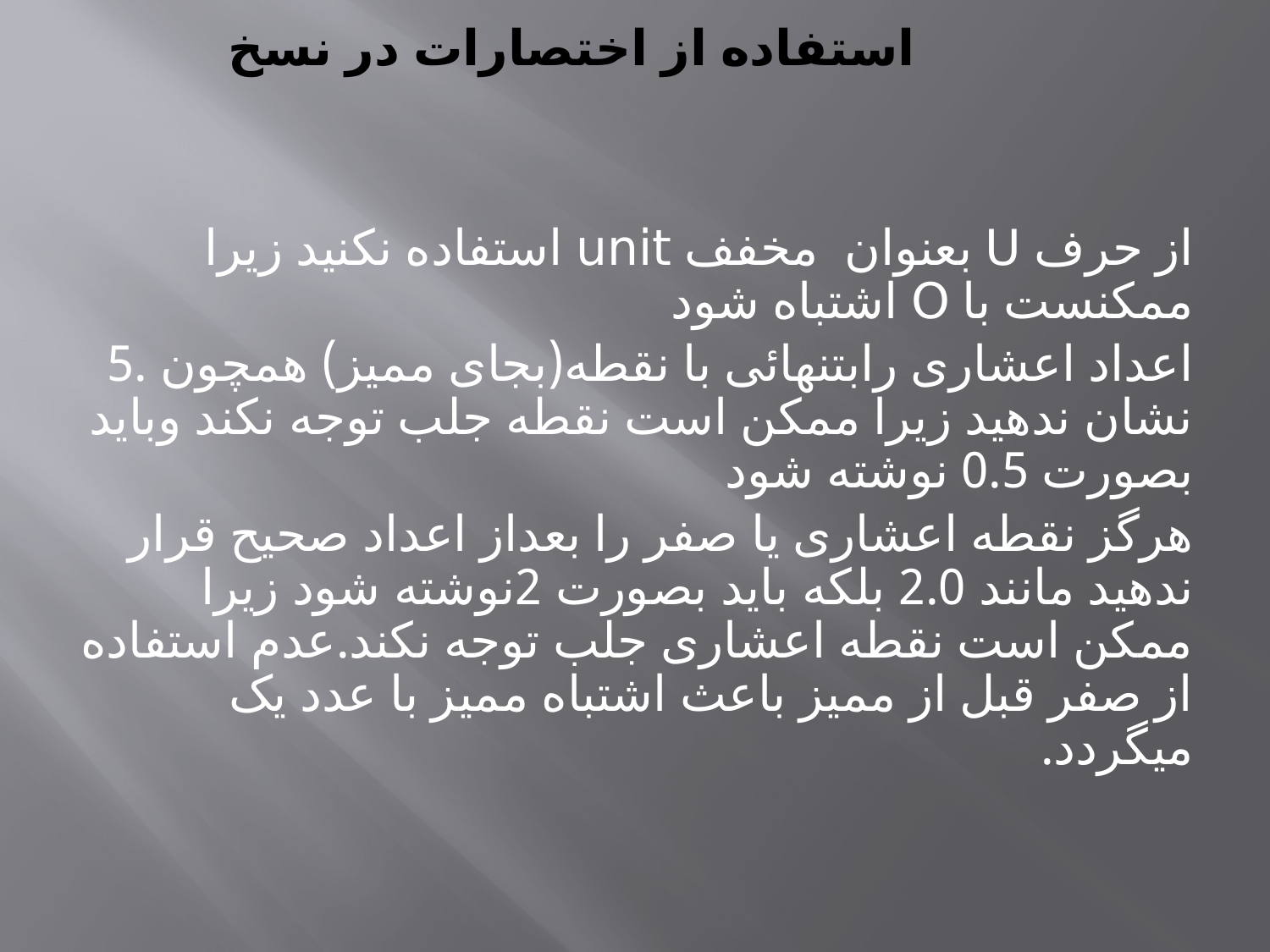

# استفاده از اختصارات در نسخ

از حرف U بعنوان  مخفف unit استفاده نکنید زیرا ممکنست با O اشتباه شود
اعداد اعشاری رابتنهائی با نقطه(بجای ممیز) همچون .5  نشان ندهید زیرا ممکن است نقطه جلب توجه نکند وباید بصورت 0.5 نوشته شود
هرگز نقطه اعشاری یا صفر را بعداز اعداد صحیح قرار ندهید مانند 2.0 بلکه باید بصورت 2نوشته شود زیرا ممکن است نقطه اعشاری جلب توجه نکند.عدم استفاده از صفر قبل از ممیز باعث اشتباه ممیز با عدد یک میگردد.